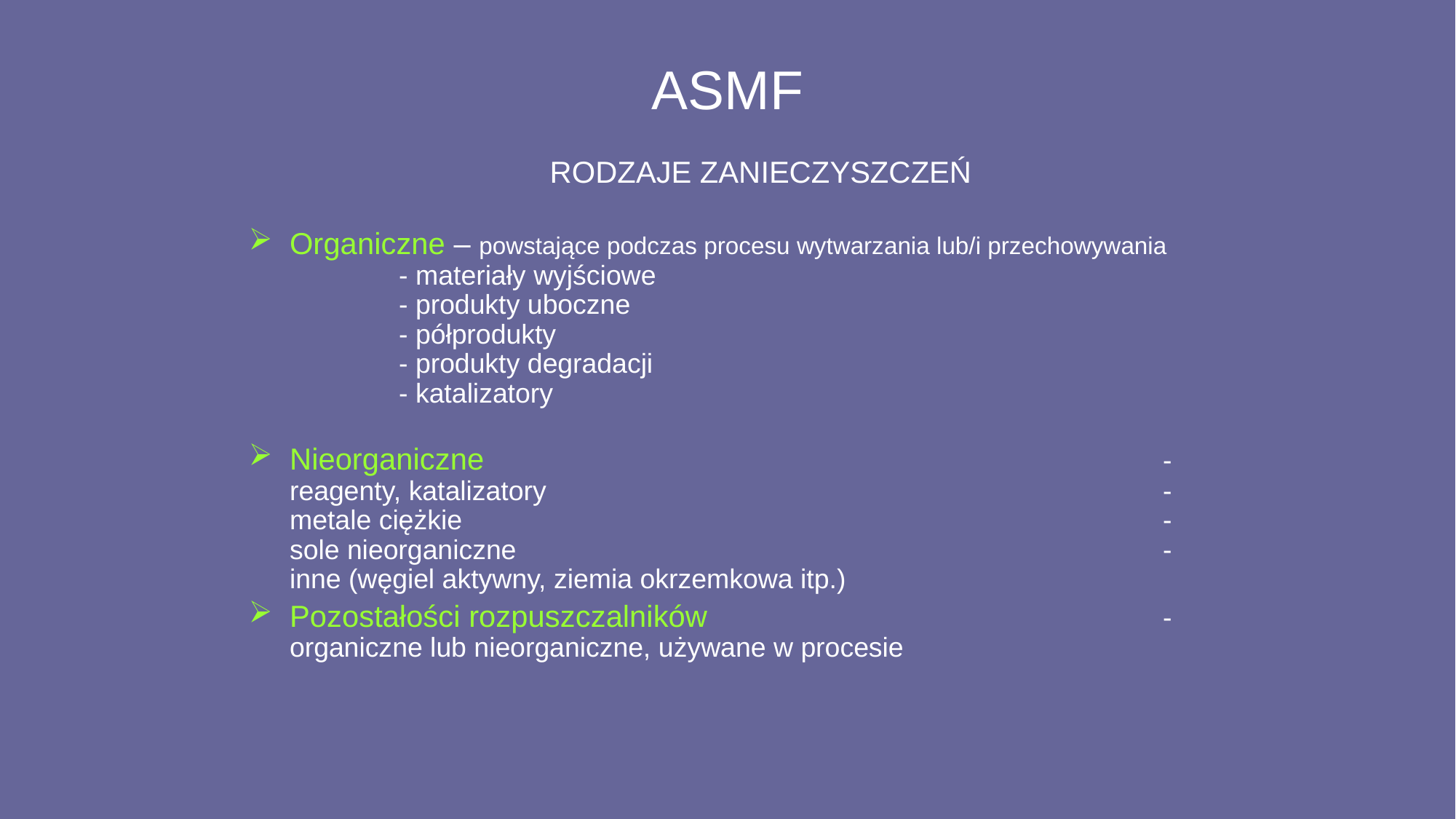

# ASMF
			     RODZAJE ZANIECZYSZCZEŃ
Organiczne – powstające podczas procesu wytwarzania lub/i przechowywania	- materiały wyjściowe						- produkty uboczne						- półprodukty							- produkty degradacji						- katalizatory
Nieorganiczne							- reagenty, katalizatory						- metale ciężkie							- sole nieorganiczne						- inne (węgiel aktywny, ziemia okrzemkowa itp.)
Pozostałości rozpuszczalników					- organiczne lub nieorganiczne, używane w procesie